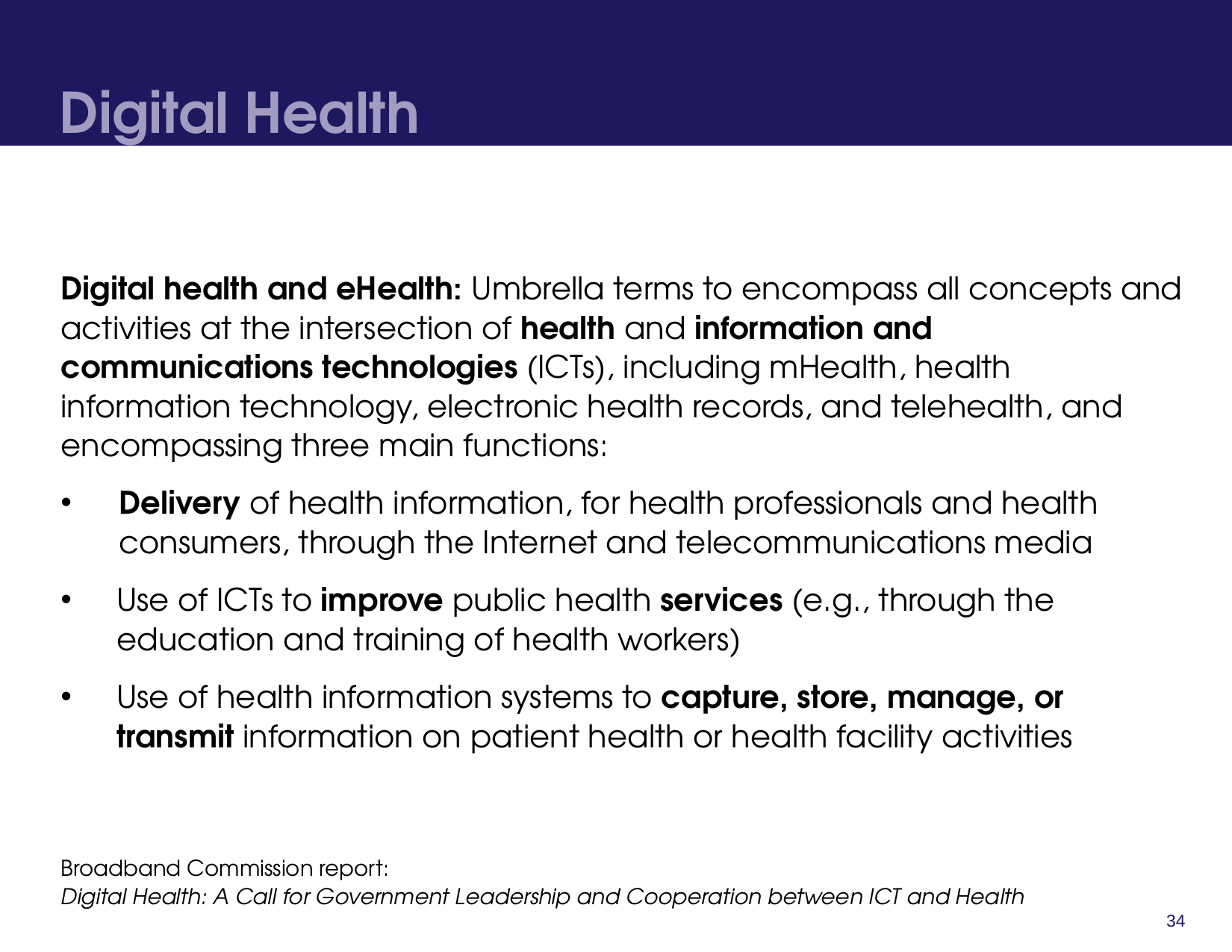

# Digital Health
Digital health and eHealth: Umbrella terms to encompass all concepts and activities at the intersection of health and information and communications technologies (ICTs), including mHealth, health information technology, electronic health records, and telehealth, and encompassing three main functions:
Delivery of health information, for health professionals and health consumers, through the Internet and telecommunications media
Use of ICTs to improve public health services (e.g., through the education and training of health workers)
Use of health information systems to capture, store, manage, or transmit information on patient health or health facility activities
Broadband Commission report:
Digital Health: A Call for Government Leadership and Cooperation between ICT and Health
34